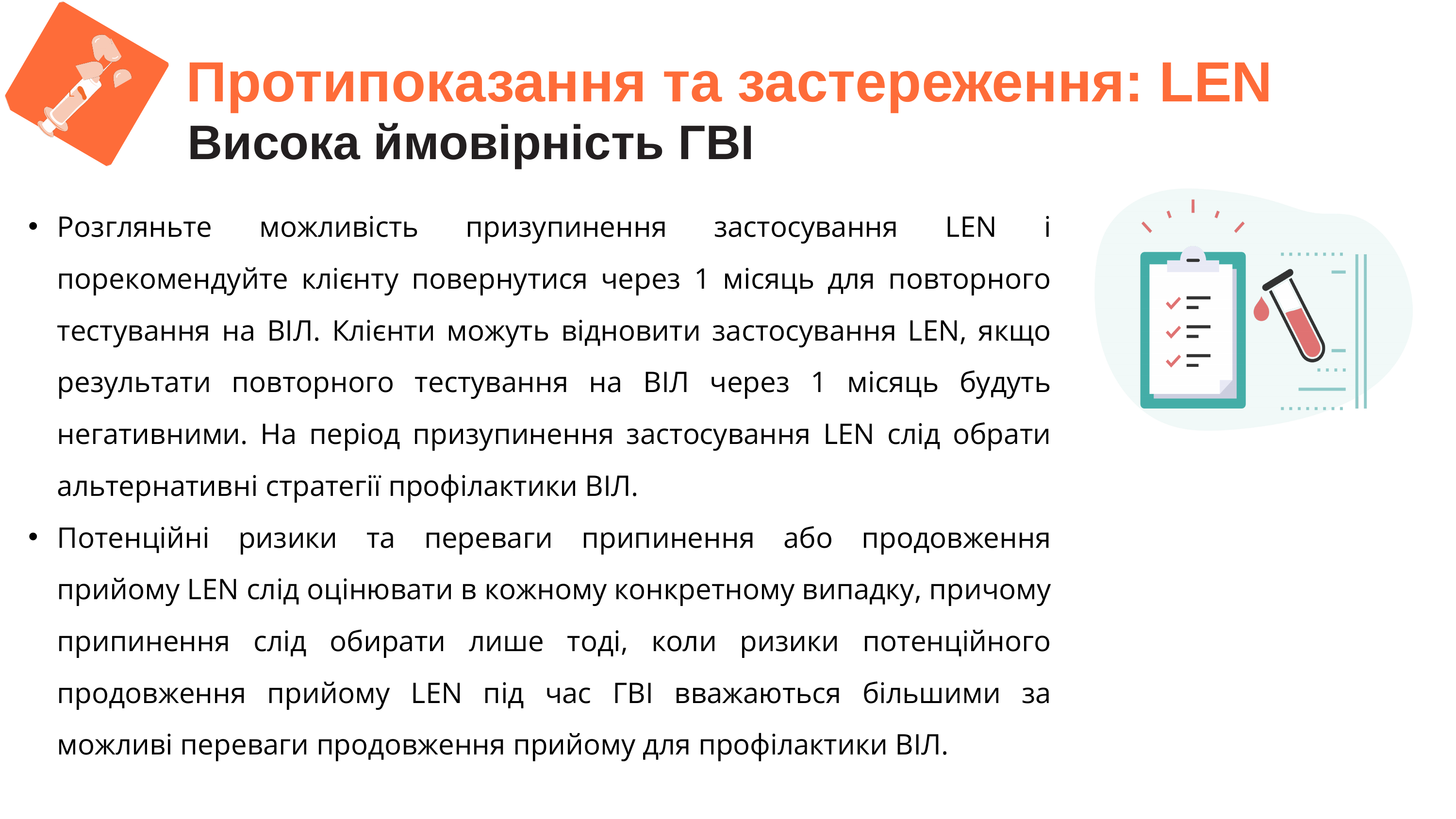

L
Протипоказання та застереження: LEN
Висока ймовірність ГВІ

Розгляньте можливість призупинення застосування LEN і порекомендуйте клієнту повернутися через 1 місяць для повторного тестування на ВІЛ. Клієнти можуть відновити застосування LEN, якщо результати повторного тестування на ВІЛ через 1 місяць будуть негативними. На період призупинення застосування LEN слід обрати альтернативні стратегії профілактики ВІЛ.
Потенційні ризики та переваги припинення або продовження прийому LEN слід оцінювати в кожному конкретному випадку, причому припинення слід обирати лише тоді, коли ризики потенційного продовження прийому LEN під час ГВІ вважаються більшими за можливі переваги продовження прийому для профілактики ВІЛ.